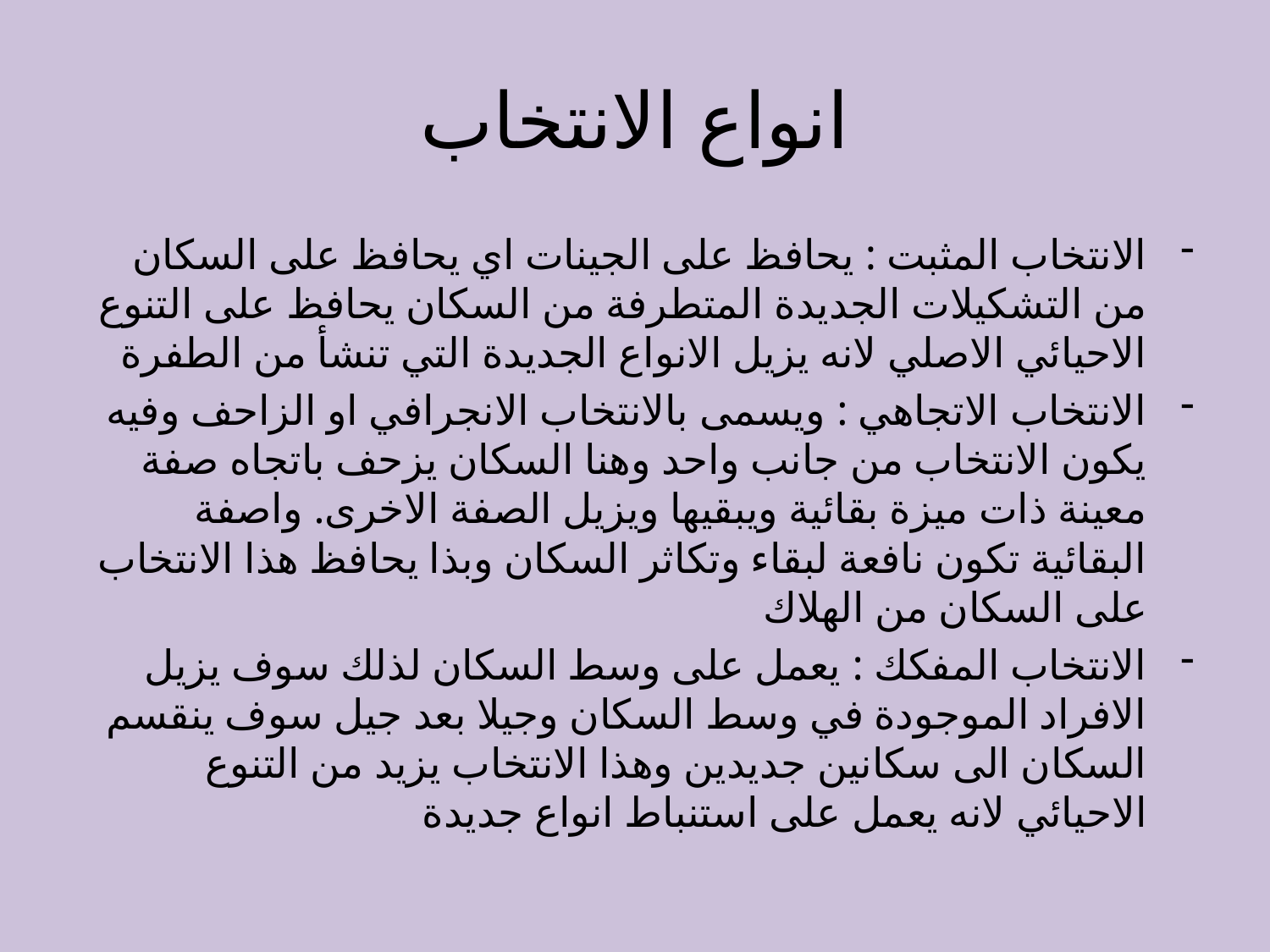

# انواع الانتخاب
الانتخاب المثبت : يحافظ على الجينات اي يحافظ على السكان من التشكيلات الجديدة المتطرفة من السكان يحافظ على التنوع الاحيائي الاصلي لانه يزيل الانواع الجديدة التي تنشأ من الطفرة
الانتخاب الاتجاهي : ويسمى بالانتخاب الانجرافي او الزاحف وفيه يكون الانتخاب من جانب واحد وهنا السكان يزحف باتجاه صفة معينة ذات ميزة بقائية ويبقيها ويزيل الصفة الاخرى. واصفة البقائية تكون نافعة لبقاء وتكاثر السكان وبذا يحافظ هذا الانتخاب على السكان من الهلاك
الانتخاب المفكك : يعمل على وسط السكان لذلك سوف يزيل الافراد الموجودة في وسط السكان وجيلا بعد جيل سوف ينقسم السكان الى سكانين جديدين وهذا الانتخاب يزيد من التنوع الاحيائي لانه يعمل على استنباط انواع جديدة